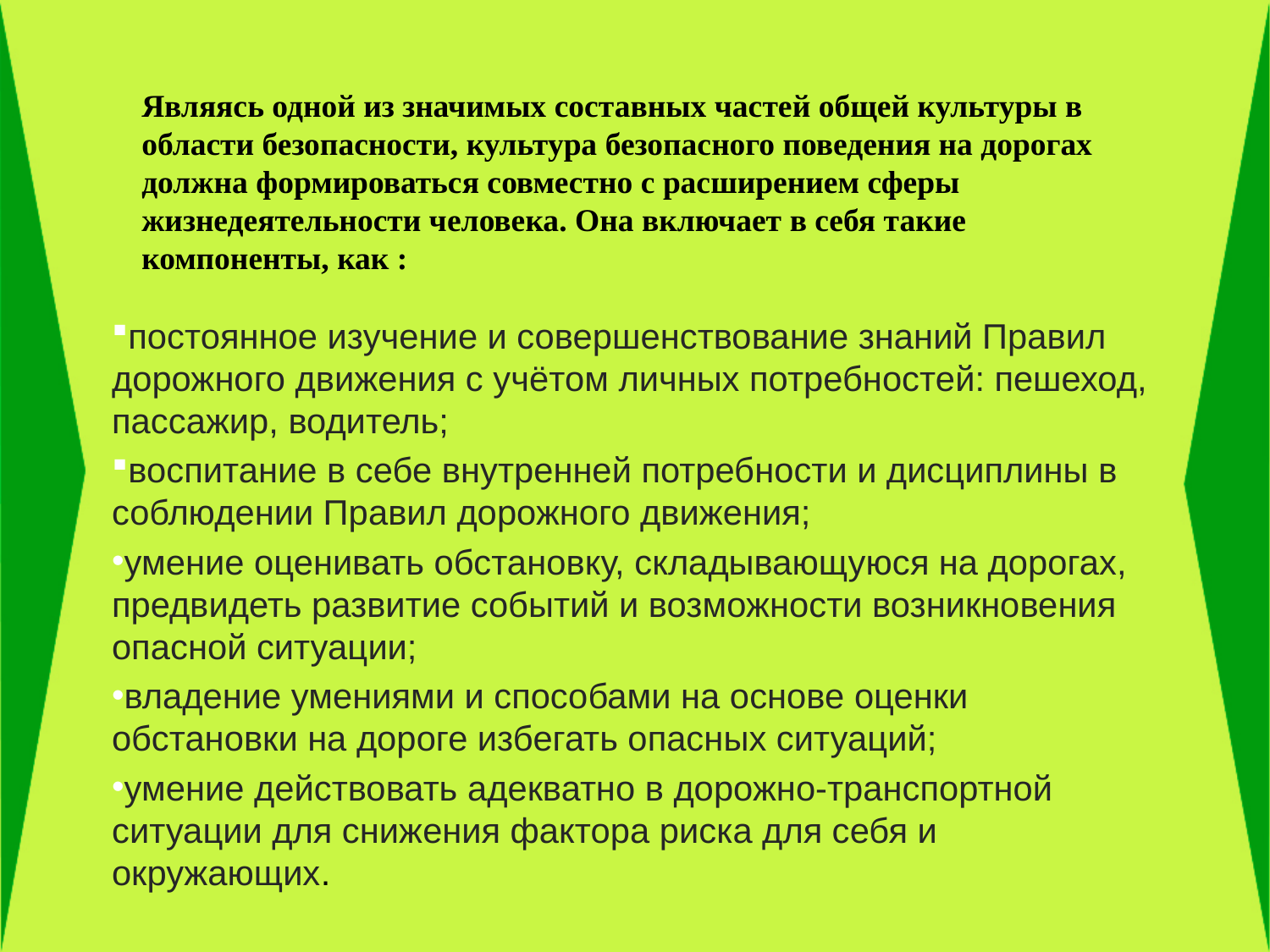

# Являясь одной из значимых составных частей общей культуры в области безопасности, культура безопасного поведения на дорогах должна формироваться совместно с расширением сферы жизнедеятельности человека. Она включает в себя такие  компоненты, как :
постоянное изучение и совершенствование знаний Правил дорожного движения с учётом личных потребностей: пешеход, пассажир, водитель;
воспитание в себе внутренней потребности и дисциплины в соблюдении Правил дорожного движения;
умение оценивать обстановку, складывающуюся на дорогах, предвидеть развитие событий и возможности возникновения опасной ситуации;
владение умениями и способами на основе оценки обстановки на дороге избегать опасных ситуаций;
умение действовать адекватно в дорожно-транспортной ситуации для снижения фактора риска для себя и окружающих.